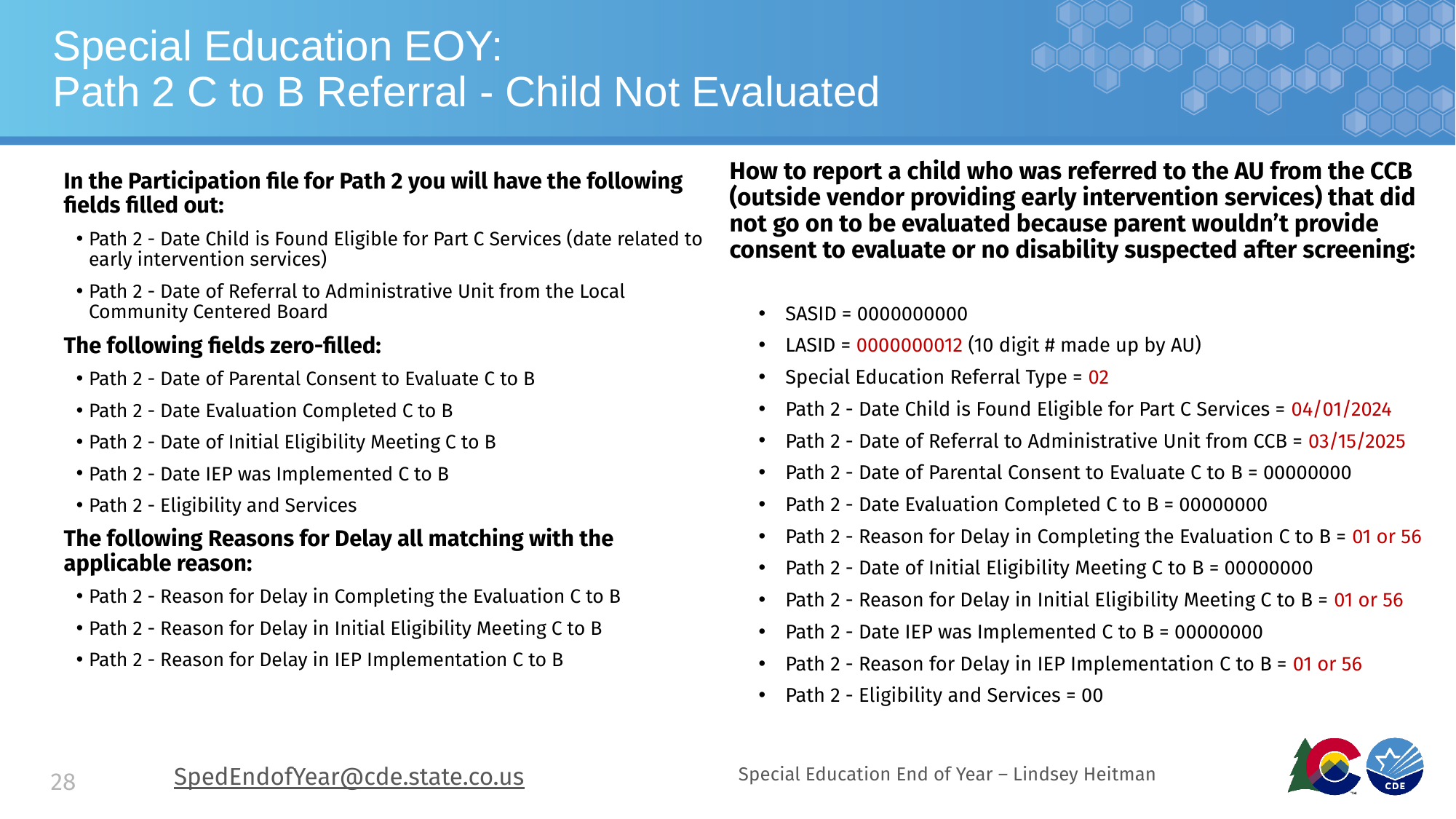

# Special Education EOY: Path 2 C to B Referral - Child Not Evaluated
How to report a child who was referred to the AU from the CCB (outside vendor providing early intervention services) that did not go on to be evaluated because parent wouldn’t provide consent to evaluate or no disability suspected after screening:
In the Participation file for Path 2 you will have the following fields filled out:
Path 2 - Date Child is Found Eligible for Part C Services (date related to early intervention services)
Path 2 - Date of Referral to Administrative Unit from the Local Community Centered Board
The following fields zero-filled:
Path 2 - Date of Parental Consent to Evaluate C to B
Path 2 - Date Evaluation Completed C to B
Path 2 - Date of Initial Eligibility Meeting C to B
Path 2 - Date IEP was Implemented C to B
Path 2 - Eligibility and Services
The following Reasons for Delay all matching with the applicable reason:
Path 2 - Reason for Delay in Completing the Evaluation C to B
Path 2 - Reason for Delay in Initial Eligibility Meeting C to B
Path 2 - Reason for Delay in IEP Implementation C to B
SASID = 0000000000
LASID = 0000000012 (10 digit # made up by AU)
Special Education Referral Type = 02
Path 2 - Date Child is Found Eligible for Part C Services = 04/01/2024
Path 2 - Date of Referral to Administrative Unit from CCB = 03/15/2025
Path 2 - Date of Parental Consent to Evaluate C to B = 00000000
Path 2 - Date Evaluation Completed C to B = 00000000
Path 2 - Reason for Delay in Completing the Evaluation C to B = 01 or 56
Path 2 - Date of Initial Eligibility Meeting C to B = 00000000
Path 2 - Reason for Delay in Initial Eligibility Meeting C to B = 01 or 56
Path 2 - Date IEP was Implemented C to B = 00000000
Path 2 - Reason for Delay in IEP Implementation C to B = 01 or 56
Path 2 - Eligibility and Services = 00
SpedEndofYear@cde.state.co.us

Special Education End of Year – Lindsey Heitman

28